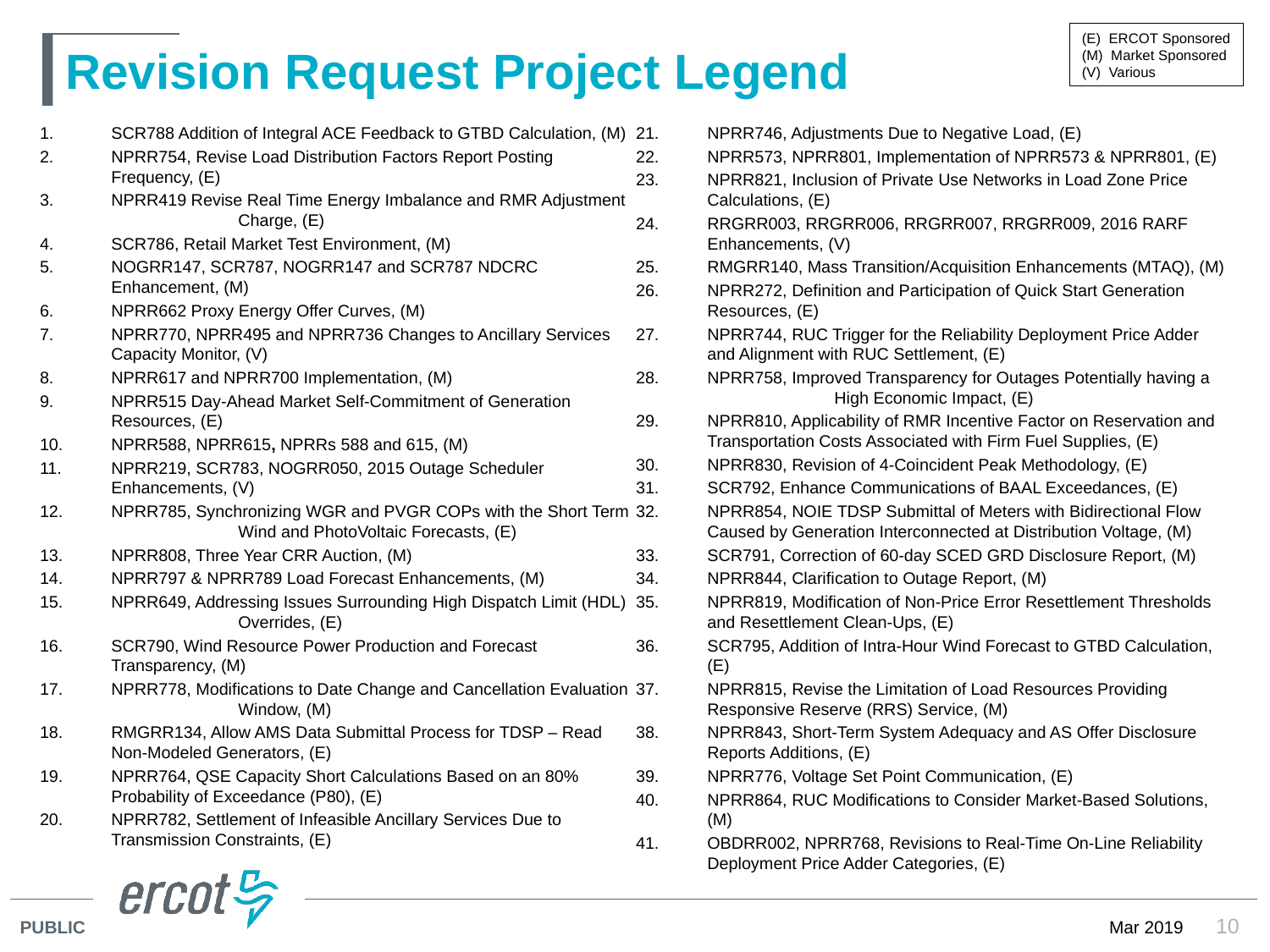

(E)  ERCOT Sponsored
(M)  Market Sponsored
(V)  Various
# Revision Request Project Legend
SCR788 Addition of Integral ACE Feedback to GTBD Calculation, (M)
NPRR754, Revise Load Distribution Factors Report Posting 	Frequency, (E)
NPRR419 Revise Real Time Energy Imbalance and RMR Adjustment 	Charge, (E)
SCR786, Retail Market Test Environment, (M)
NOGRR147, SCR787, NOGRR147 and SCR787 NDCRC 	Enhancement, (M)
NPRR662 Proxy Energy Offer Curves, (M)
NPRR770, NPRR495 and NPRR736 Changes to Ancillary Services 	Capacity Monitor, (V)
NPRR617 and NPRR700 Implementation, (M)
NPRR515 Day-Ahead Market Self-Commitment of Generation 	Resources, (E)
NPRR588, NPRR615, NPRRs 588 and 615, (M)
NPRR219, SCR783, NOGRR050, 2015 Outage Scheduler 	Enhancements, (V)
NPRR785, Synchronizing WGR and PVGR COPs with the Short Term 	Wind and PhotoVoltaic Forecasts, (E)
NPRR808, Three Year CRR Auction, (M)
NPRR797 & NPRR789 Load Forecast Enhancements, (M)
NPRR649, Addressing Issues Surrounding High Dispatch Limit (HDL) 	Overrides, (E)
SCR790, Wind Resource Power Production and Forecast 	Transparency, (M)
NPRR778, Modifications to Date Change and Cancellation Evaluation 	Window, (M)
RMGRR134, Allow AMS Data Submittal Process for TDSP – Read 	Non-Modeled Generators, (E)
NPRR764, QSE Capacity Short Calculations Based on an 80% 	Probability of Exceedance (P80), (E)
NPRR782, Settlement of Infeasible Ancillary Services Due to 	Transmission Constraints, (E)

NPRR746, Adjustments Due to Negative Load, (E)
NPRR573, NPRR801, Implementation of NPRR573 & NPRR801, (E)
NPRR821, Inclusion of Private Use Networks in Load Zone Price 	Calculations, (E)
RRGRR003, RRGRR006, RRGRR007, RRGRR009, 2016 RARF 	Enhancements, (V)
RMGRR140, Mass Transition/Acquisition Enhancements (MTAQ), (M)
NPRR272, Definition and Participation of Quick Start Generation 	Resources, (E)
NPRR744, RUC Trigger for the Reliability Deployment Price Adder 	and Alignment with RUC Settlement, (E)
NPRR758, Improved Transparency for Outages Potentially having a 	High Economic Impact, (E)
NPRR810, Applicability of RMR Incentive Factor on Reservation and Transportation Costs Associated with Firm Fuel Supplies, (E)
NPRR830, Revision of 4-Coincident Peak Methodology, (E)
SCR792, Enhance Communications of BAAL Exceedances, (E)
NPRR854, NOIE TDSP Submittal of Meters with Bidirectional Flow Caused by Generation Interconnected at Distribution Voltage, (M)
SCR791, Correction of 60-day SCED GRD Disclosure Report, (M)
NPRR844, Clarification to Outage Report, (M)
NPRR819, Modification of Non-Price Error Resettlement Thresholds and Resettlement Clean-Ups, (E)
SCR795, Addition of Intra-Hour Wind Forecast to GTBD Calculation, (E)
NPRR815, Revise the Limitation of Load Resources Providing Responsive Reserve (RRS) Service, (M)
NPRR843, Short-Term System Adequacy and AS Offer Disclosure Reports Additions, (E)
NPRR776, Voltage Set Point Communication, (E)
NPRR864, RUC Modifications to Consider Market-Based Solutions, (M)
OBDRR002, NPRR768, Revisions to Real-Time On-Line Reliability Deployment Price Adder Categories, (E)

10